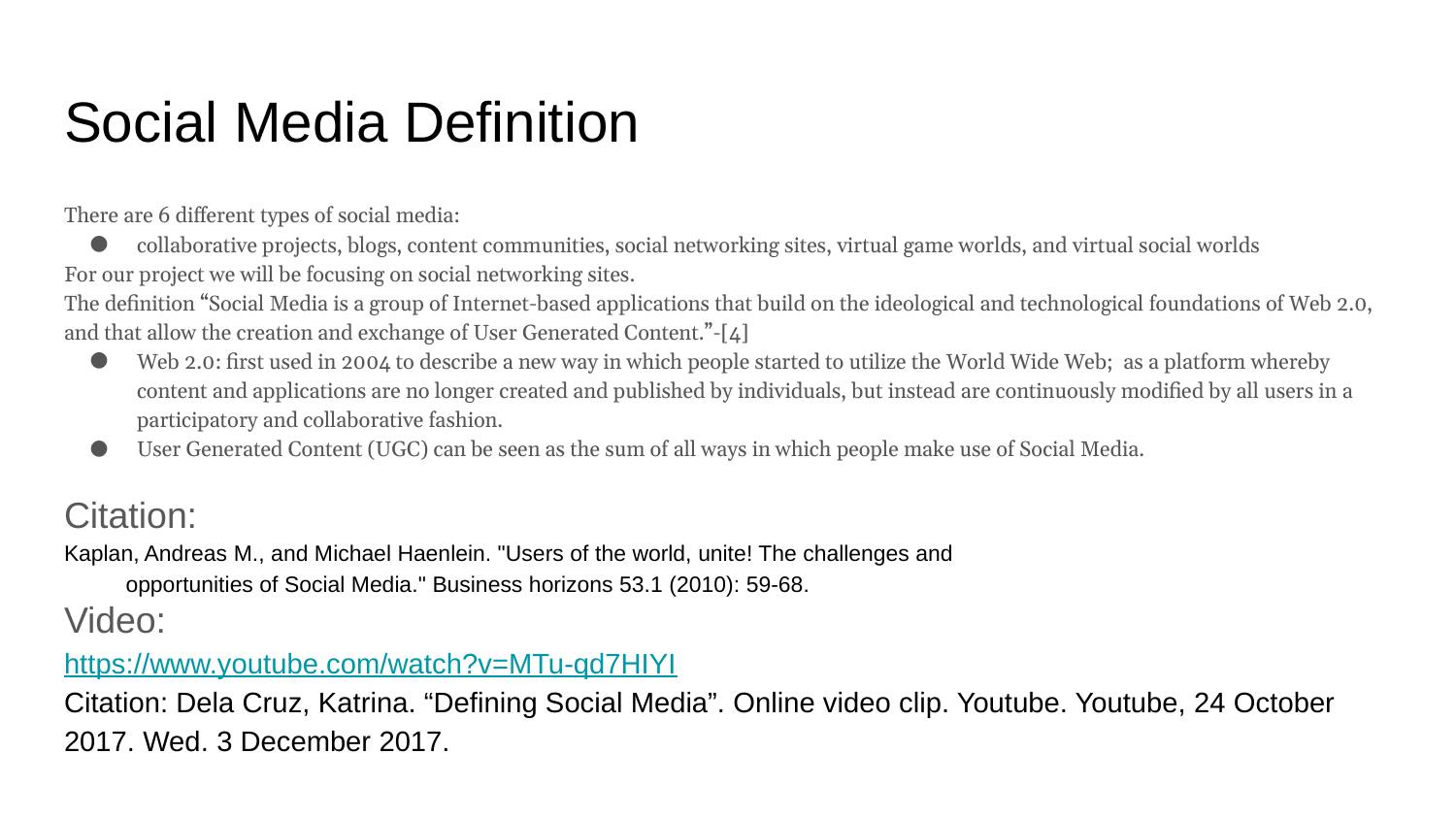

# Social Media Definition

There are 6 different types of social media:
collaborative projects, blogs, content communities, social networking sites, virtual game worlds, and virtual social worlds
For our project we will be focusing on social networking sites.
The definition “Social Media is a group of Internet-based applications that build on the ideological and technological foundations of Web 2.0, and that allow the creation and exchange of User Generated Content.”-[4]
Web 2.0: first used in 2004 to describe a new way in which people started to utilize the World Wide Web;  as a platform whereby content and applications are no longer created and published by individuals, but instead are continuously modified by all users in a participatory and collaborative fashion.
User Generated Content (UGC) can be seen as the sum of all ways in which people make use of Social Media.

Citation:
Kaplan, Andreas M., and Michael Haenlein. "Users of the world, unite! The challenges and
opportunities of Social Media." Business horizons 53.1 (2010): 59-68.
Video:
https://www.youtube.com/watch?v=MTu-qd7HIYI
Citation: Dela Cruz, Katrina. “Defining Social Media”. Online video clip. Youtube. Youtube, 24 October 2017. Wed. 3 December 2017.